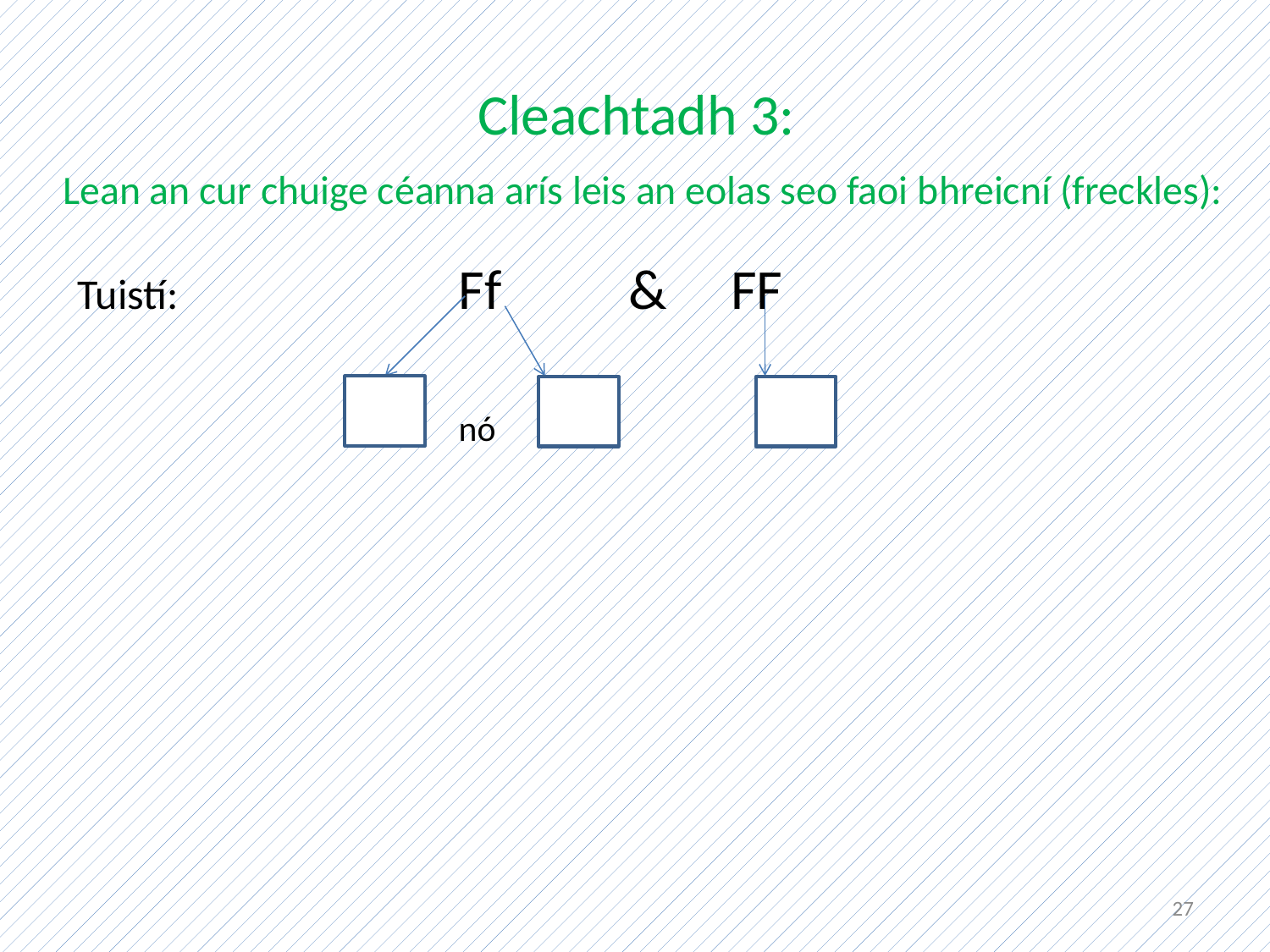

# Cleachtadh 3: Lean an cur chuige céanna arís leis an eolas seo faoi bhreicní (freckles):
Tuistí:   		Ff          &     FF

			nó

27